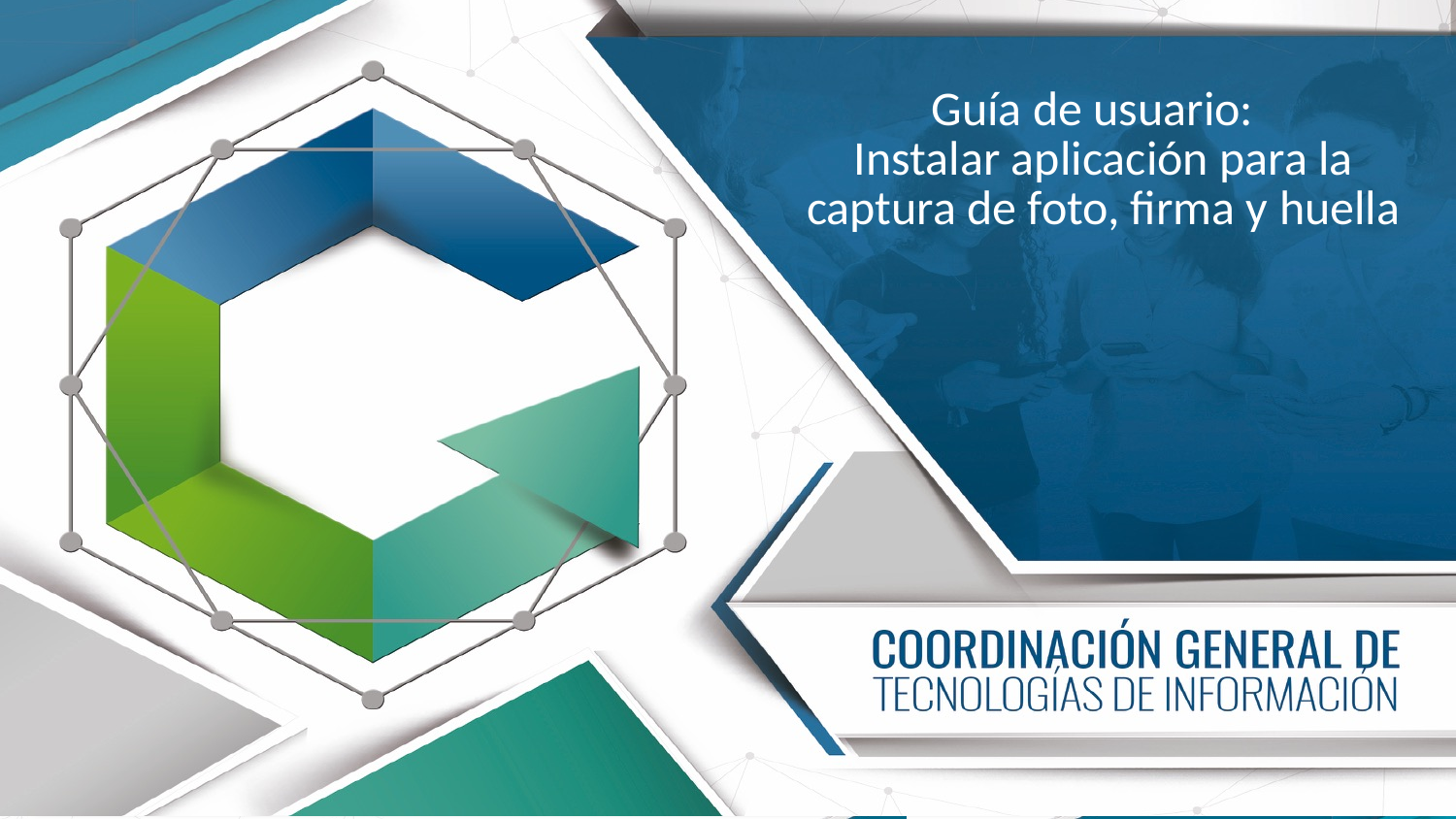

# Guía de usuario: Instalar aplicación para la captura de foto, firma y huella